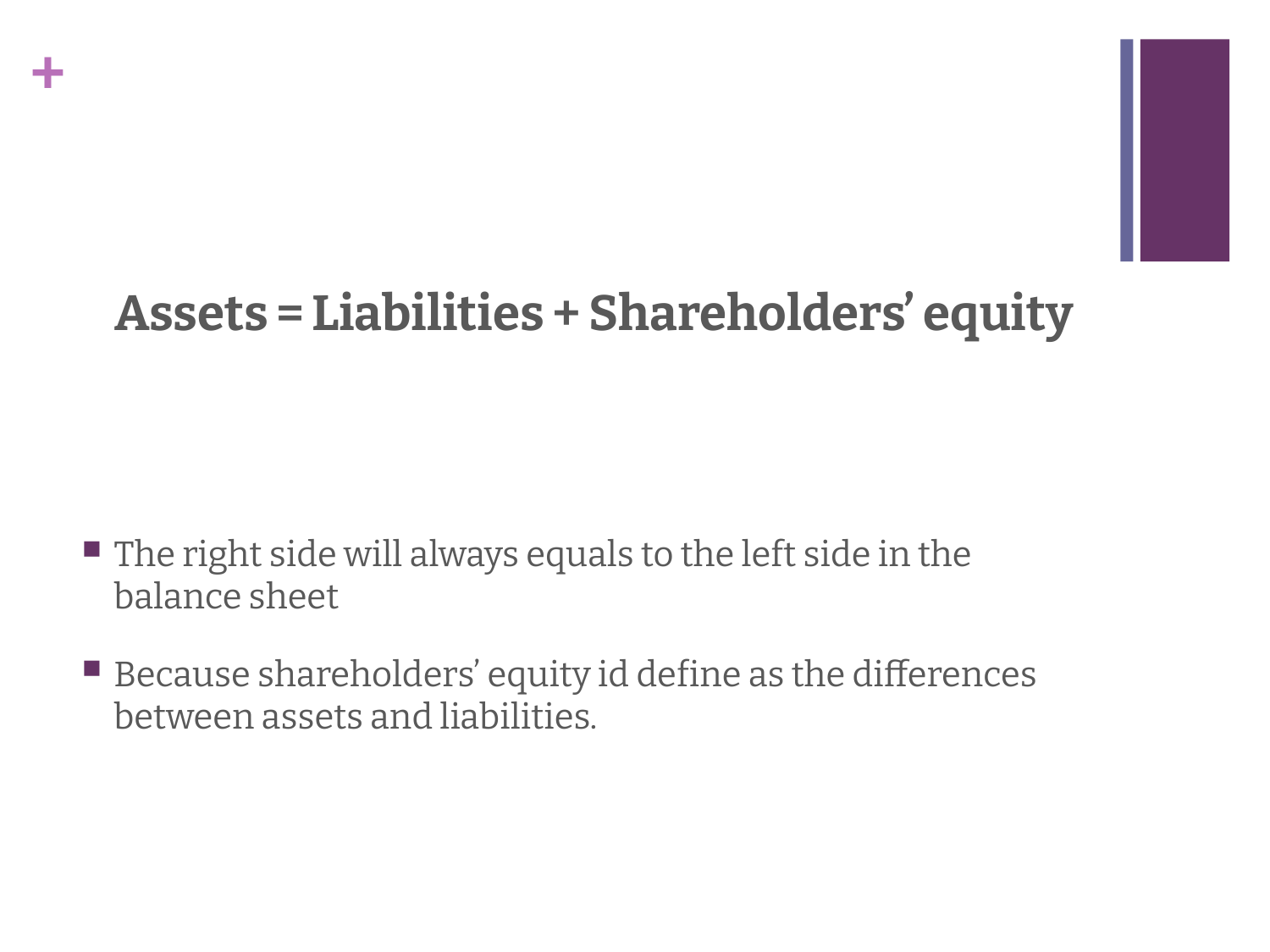

Assets = Liabilities + Shareholders’ equity

The right side will always equals to the left side in the balance sheet
Because shareholders’ equity id define as the differences between assets and liabilities.